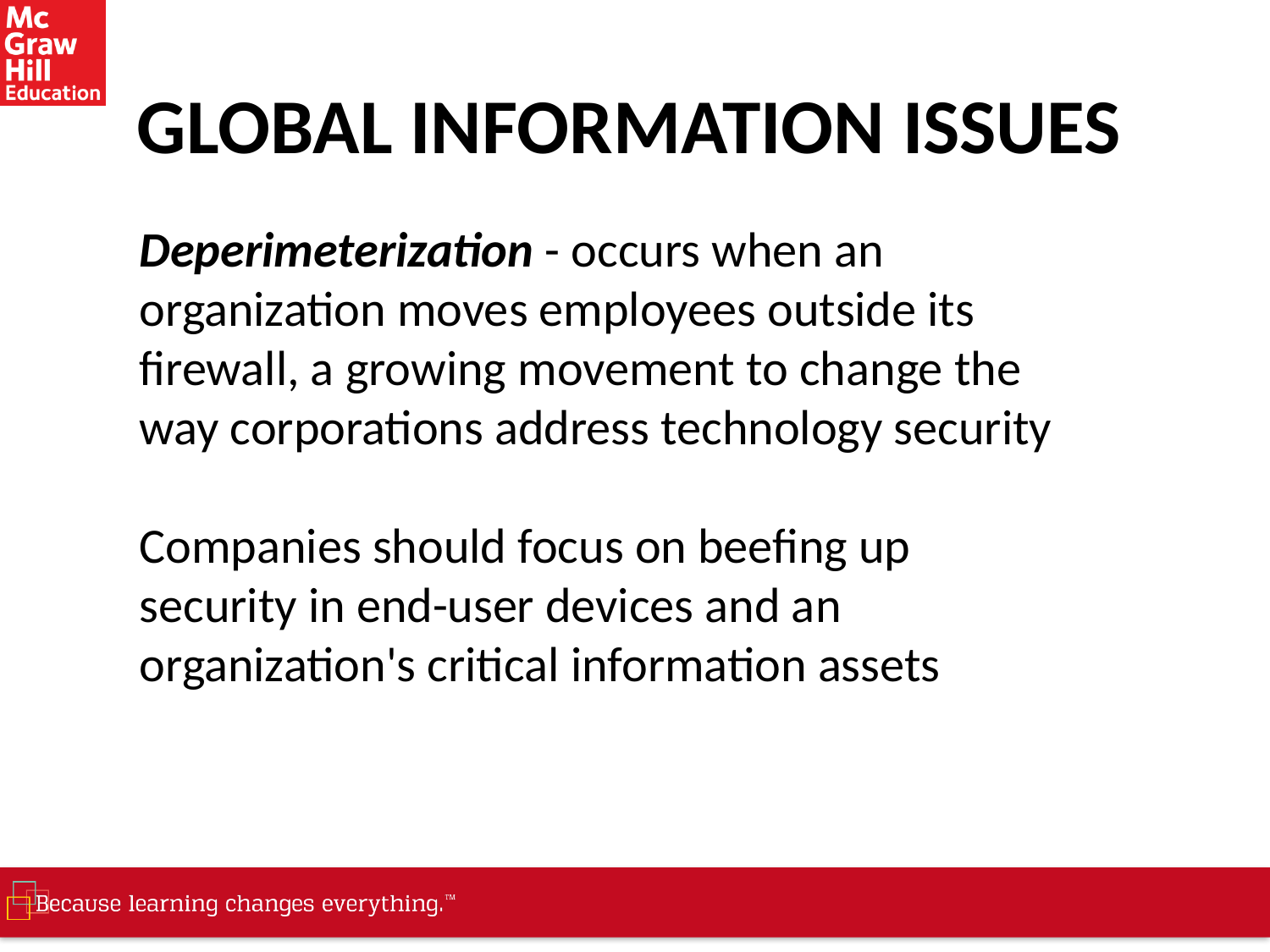

# GLOBAL INFORMATION ISSUES
Deperimeterization - occurs when an organization moves employees outside its firewall, a growing movement to change the way corporations address technology security

Companies should focus on beefing up security in end-user devices and an organization's critical information assets